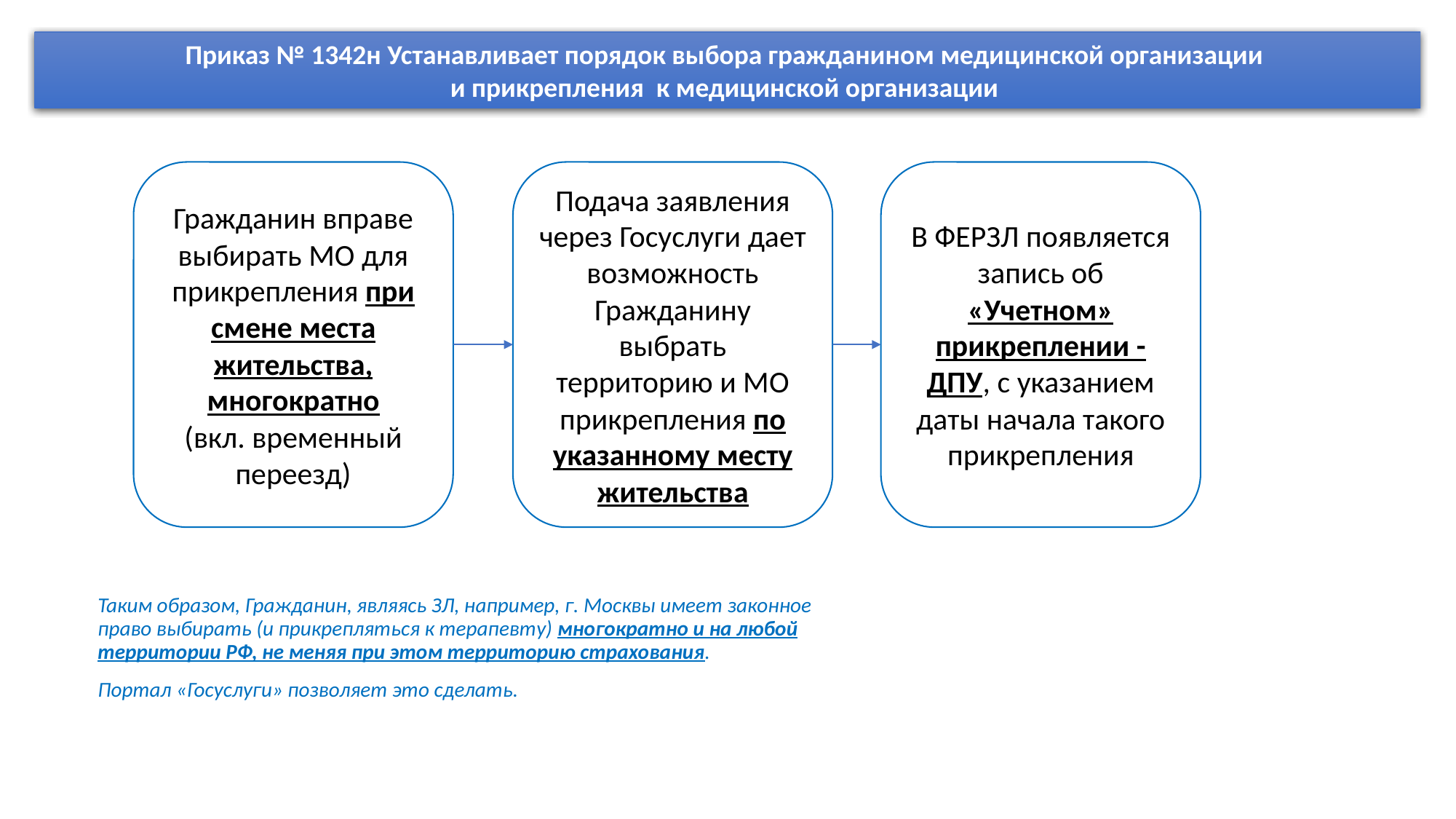

Приказ № 1342н Устанавливает порядок выбора гражданином медицинской организации
и прикрепления  к медицинской организации

Гражданин вправе выбирать МО для прикрепления при смене места жительства, многократно
(вкл. временный переезд)
Подача заявления через Госуслуги дает возможность Гражданину выбрать территорию и МО прикрепления по указанному месту жительства
В ФЕРЗЛ появляется запись об «Учетном» прикреплении - ДПУ, с указанием даты начала такого прикрепления
Таким образом, Гражданин, являясь ЗЛ, например, г. Москвы имеет законное право выбирать (и прикрепляться к терапевту) многократно и на любой территории РФ, не меняя при этом территорию страхования.
Портал «Госуслуги» позволяет это сделать.